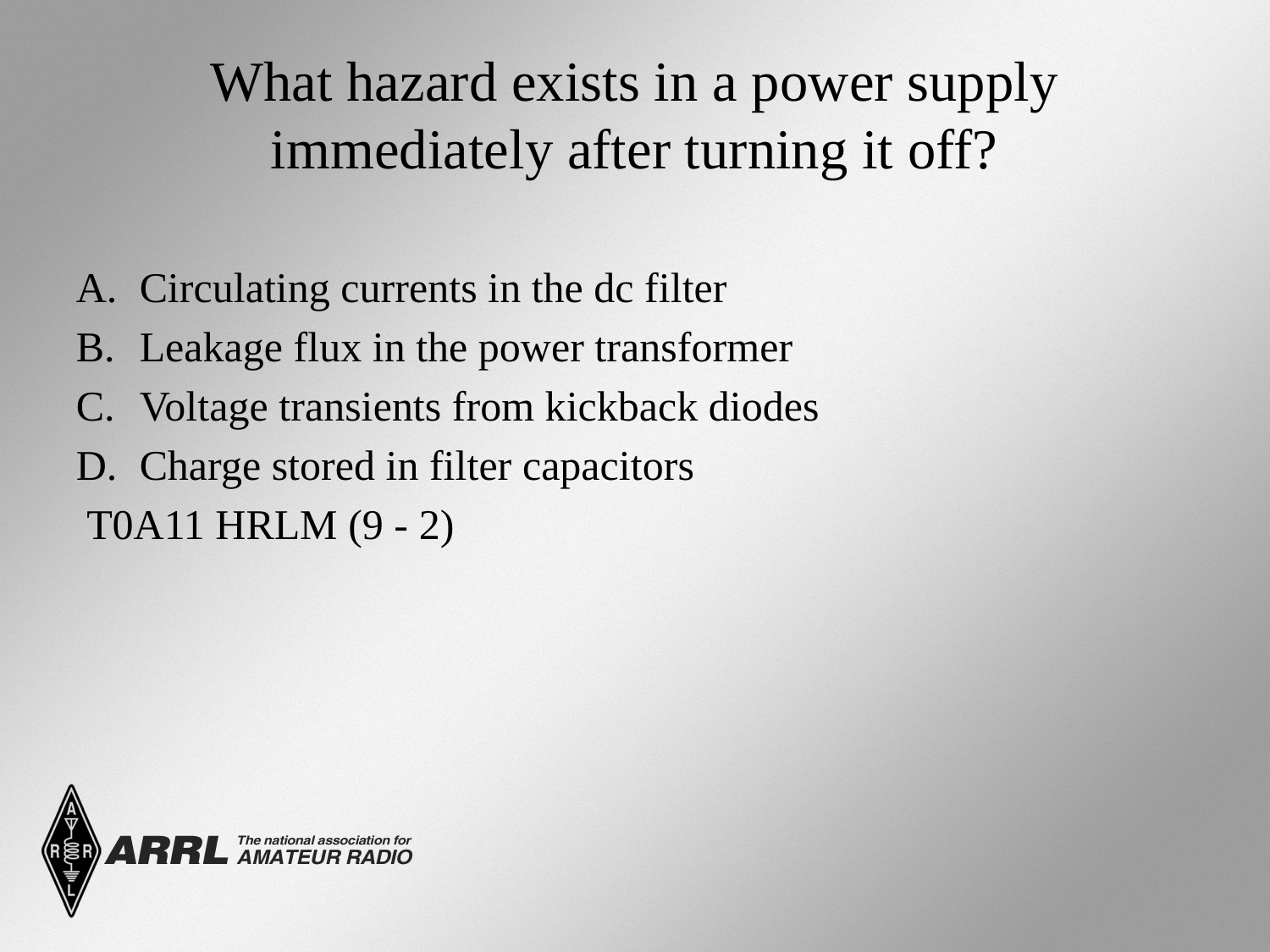

# What hazard exists in a power supply immediately after turning it off?
Circulating currents in the dc filter
Leakage flux in the power transformer
Voltage transients from kickback diodes
Charge stored in filter capacitors
 T0A11 HRLM (9 - 2)